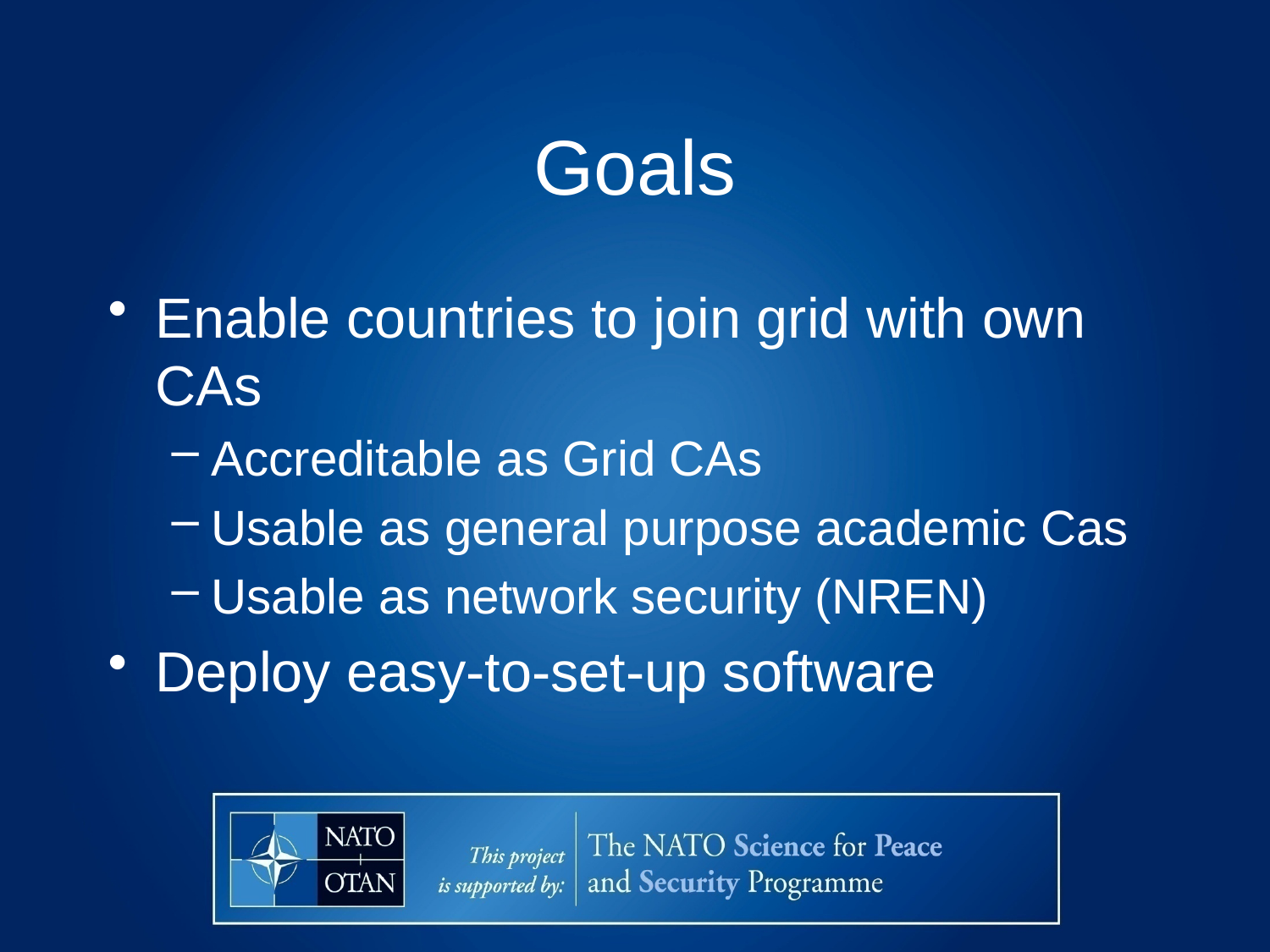

# Goals
Enable countries to join grid with own CAs
Accreditable as Grid CAs
Usable as general purpose academic Cas
Usable as network security (NREN)
Deploy easy-to-set-up software